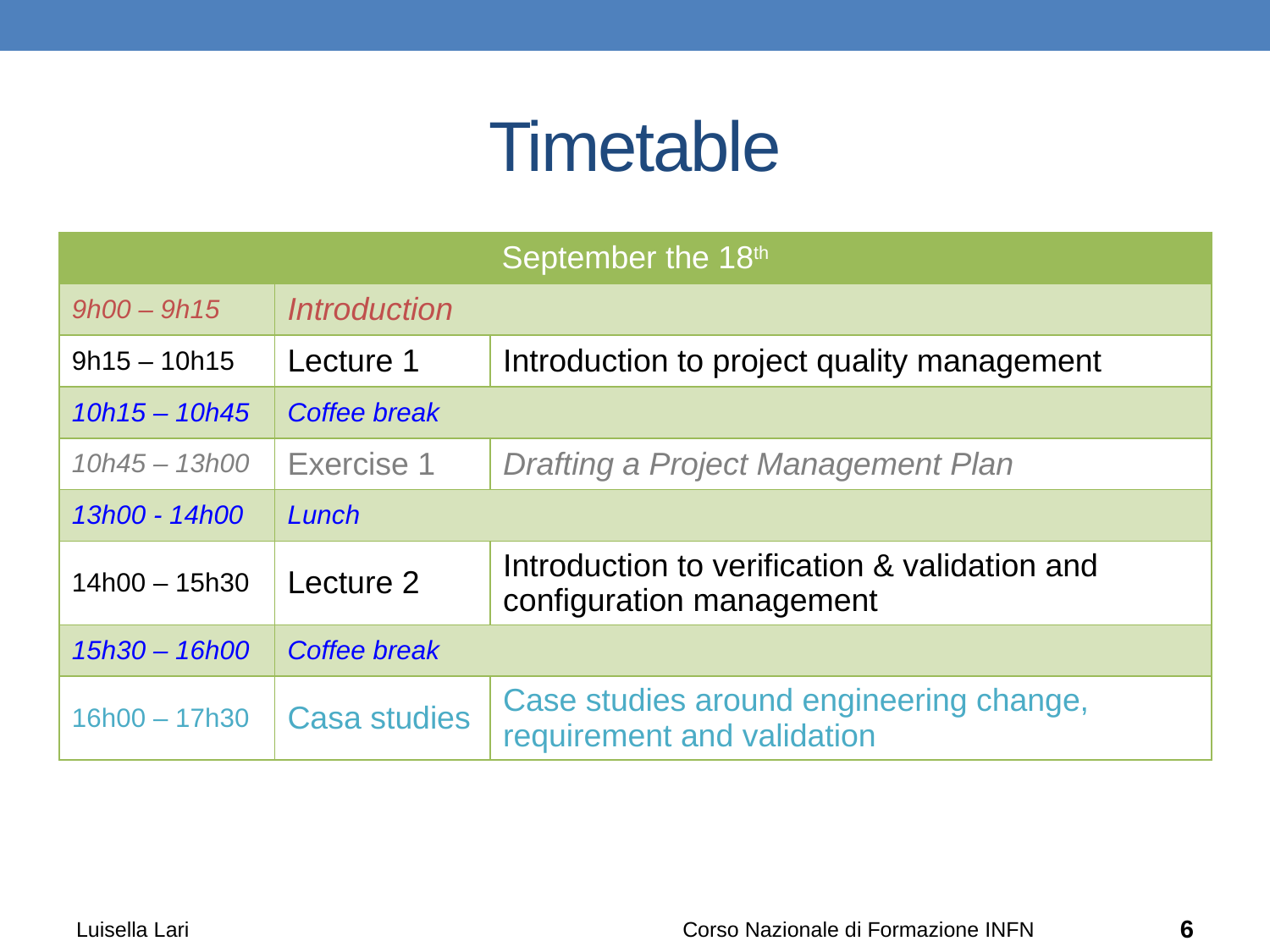

# Timetable
| September the 18th |  |  |
| --- | --- | --- |
| 9h00 – 9h15 | Introduction |  |
| 9h15 – 10h15 | Lecture 1 | Introduction to project quality management |
| 10h15 – 10h45 | Coffee break |  |
| 10h45 – 13h00 | Exercise 1 | Drafting a Project Management Plan |
| 13h00 - 14h00 | Lunch |  |
| 14h00 – 15h30 | Lecture 2 | Introduction to verification & validation and configuration management |
| 15h30 – 16h00 | Coffee break |  |
| 16h00 – 17h30 | Casa studies | Case studies around engineering change, requirement and validation |
Luisella Lari
Corso Nazionale di Formazione INFN
6